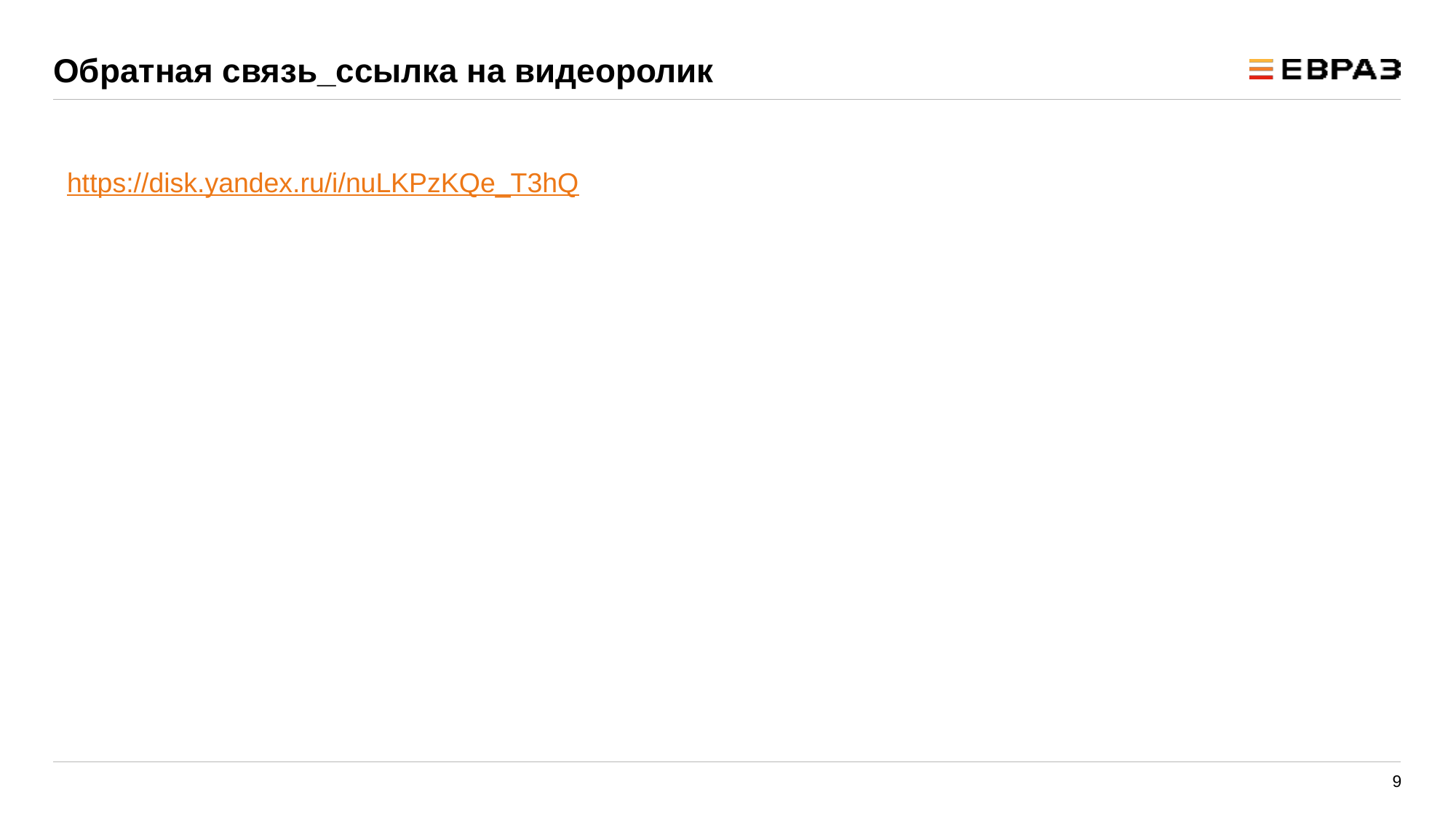

# Обратная связь_ссылка на видеоролик
https://disk.yandex.ru/i/nuLKPzKQe_T3hQ

9